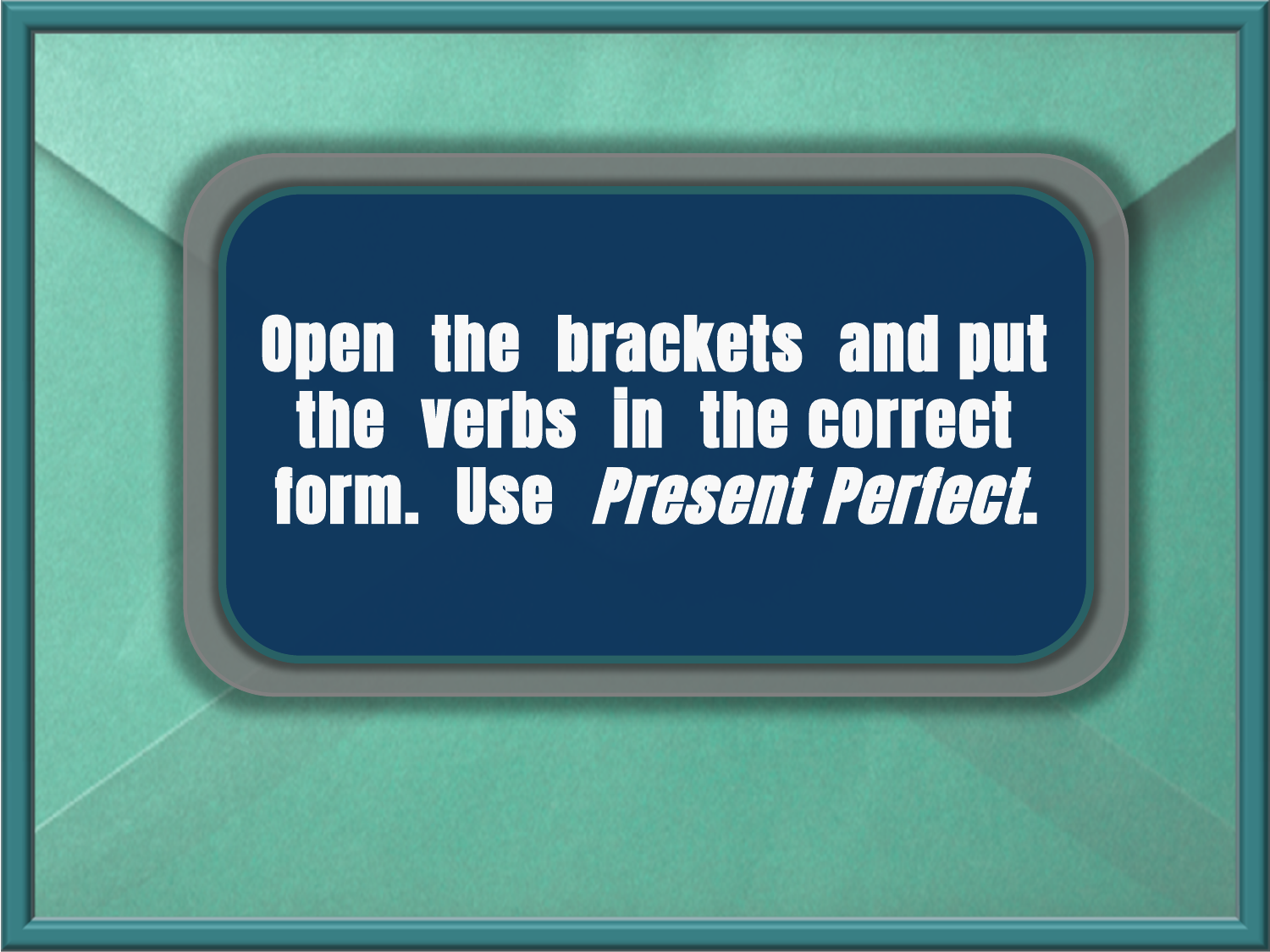

Open  the  brackets  and put  the  verbs  in  the correct  form.  Use  Present Perfect.